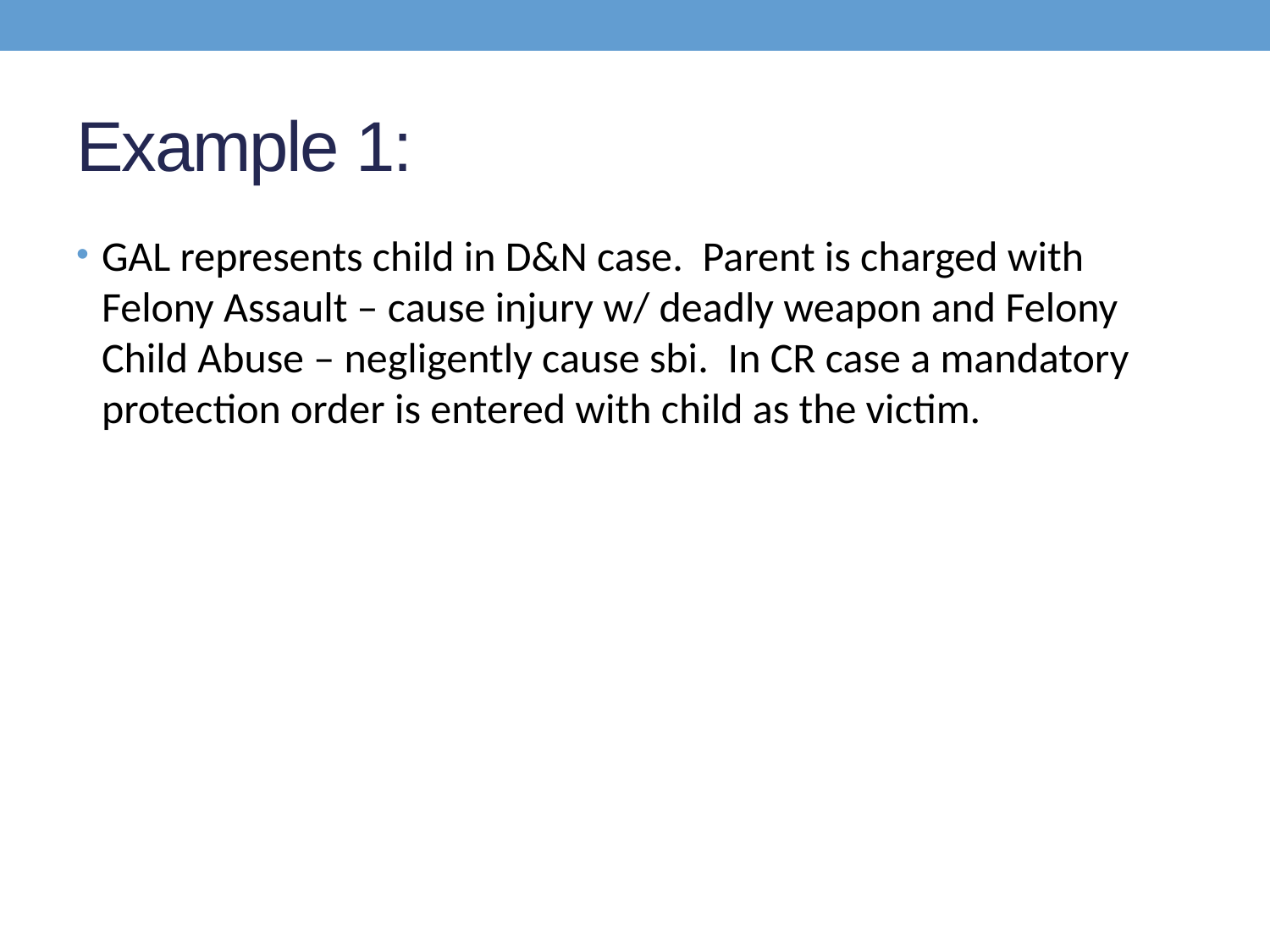

# Example 1:
GAL represents child in D&N case.  Parent is charged with Felony Assault – cause injury w/ deadly weapon and Felony Child Abuse – negligently cause sbi.  In CR case a mandatory protection order is entered with child as the victim.